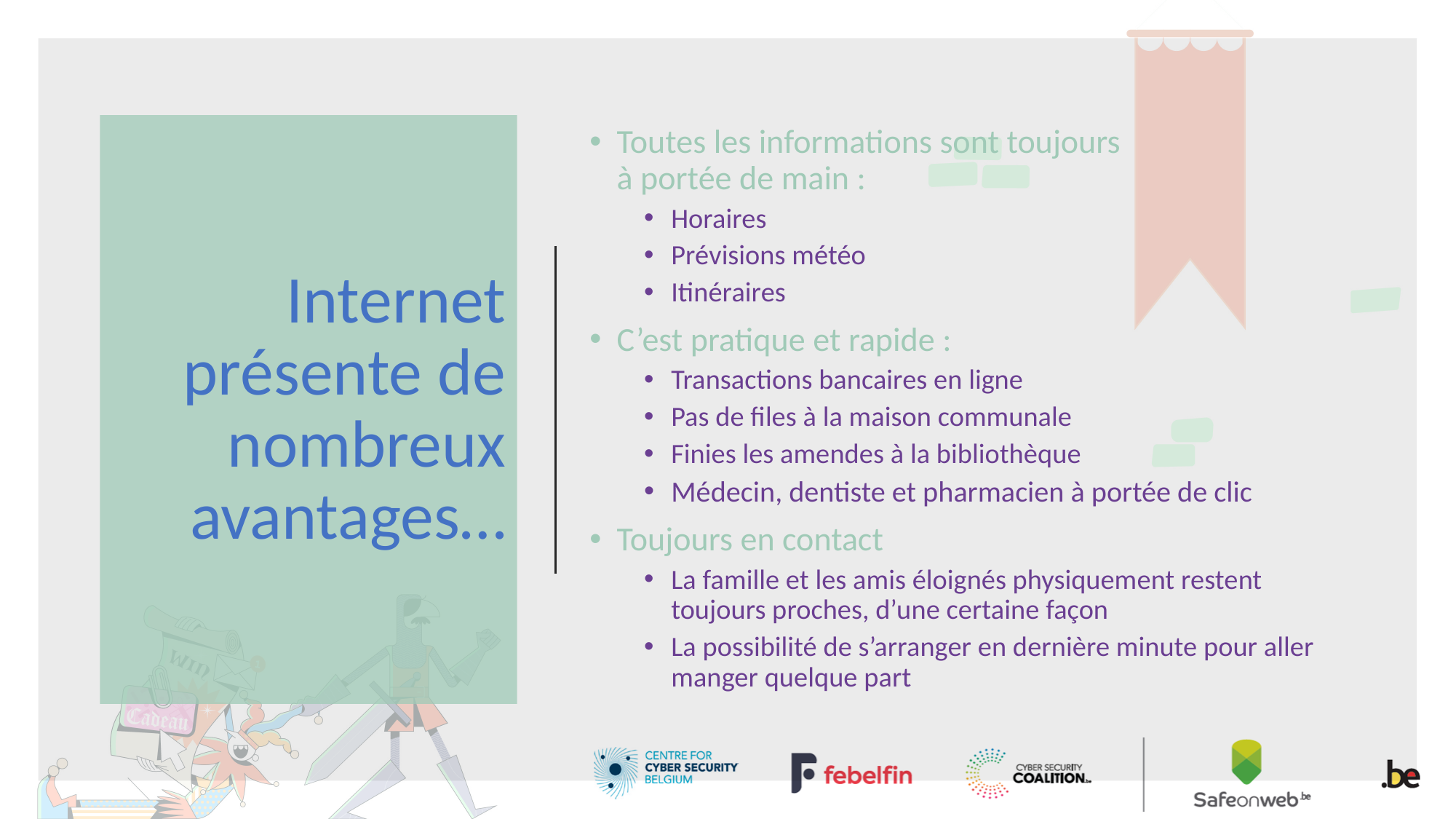

# Internet présente de nombreux avantages…
Toutes les informations sont toujours
à portée de main :
Horaires
Prévisions météo
Itinéraires
C’est pratique et rapide :
Transactions bancaires en ligne
Pas de files à la maison communale
Finies les amendes à la bibliothèque
Médecin, dentiste et pharmacien à portée de clic
Toujours en contact
La famille et les amis éloignés physiquement restent toujours proches, d’une certaine façon
La possibilité de s’arranger en dernière minute pour aller manger quelque part